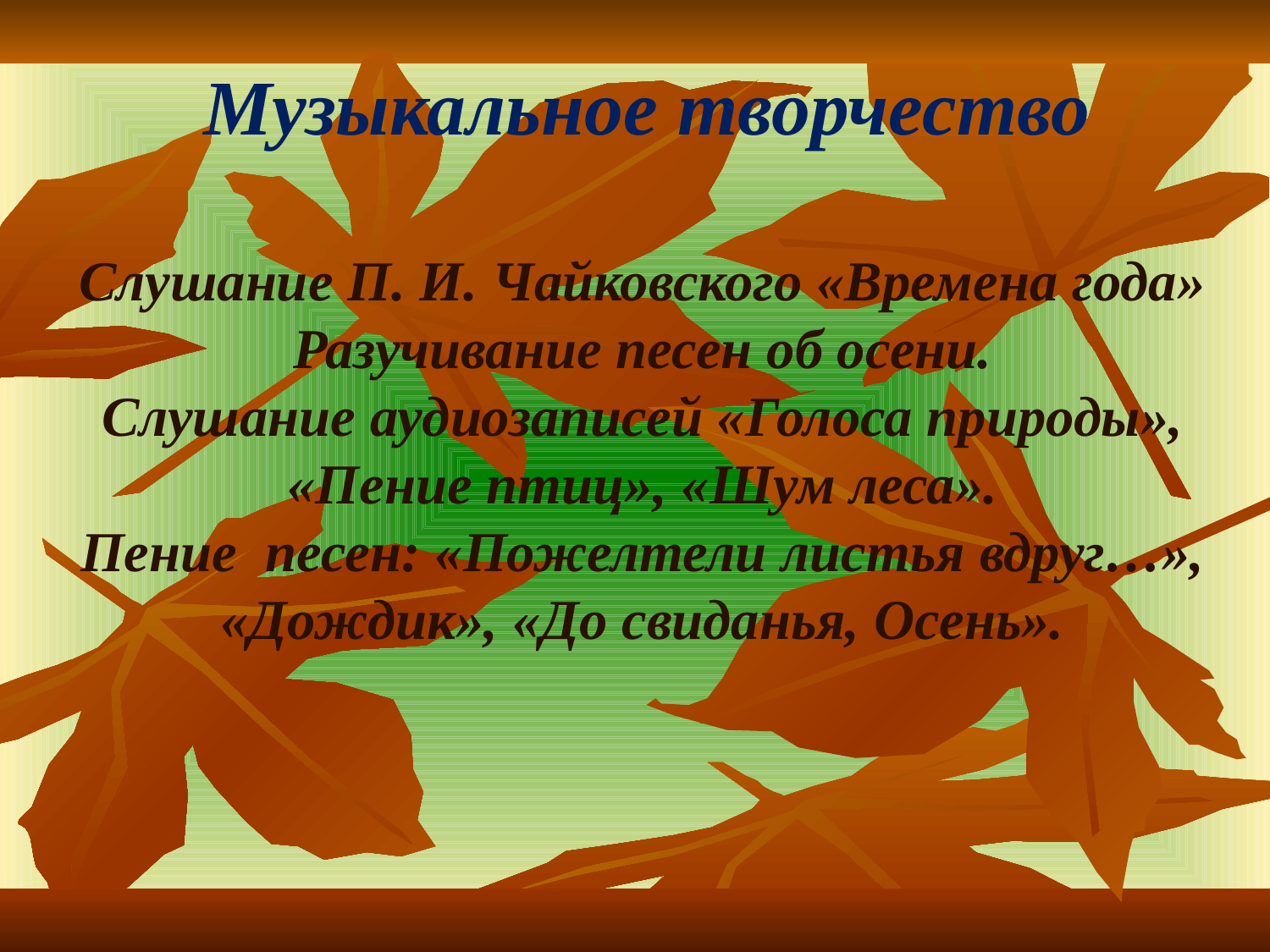

Музыкальное творчество

Слушание П. И. Чайковского «Времена года»
Разучивание песен об осени.
Слушание аудиозаписей «Голоса природы», «Пение птиц», «Шум леса».
Пение  песен: «Пожелтели листья вдруг…»,
«Дождик», «До свиданья, Осень».